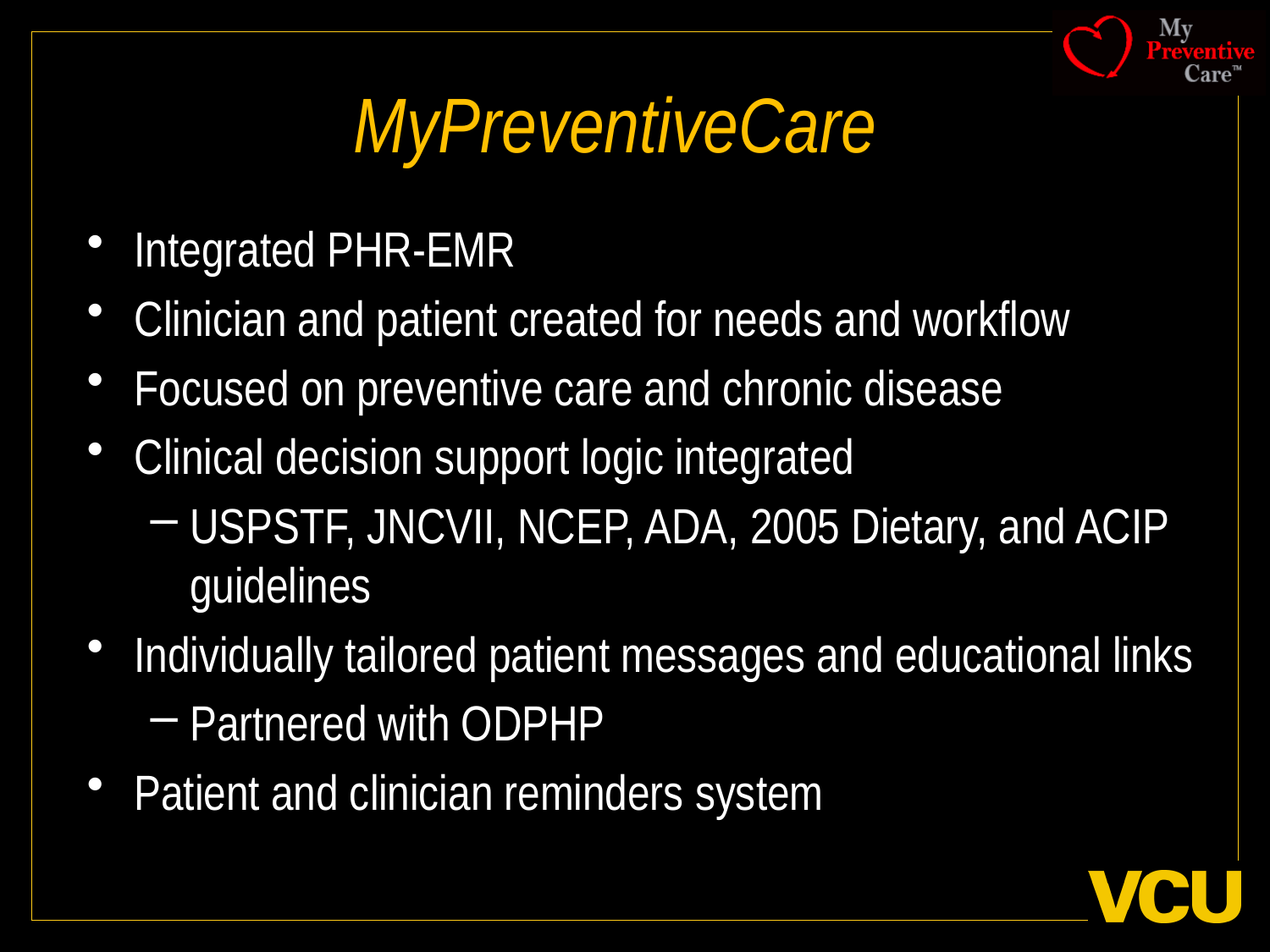

# MyPreventiveCare
Integrated PHR-EMR
Clinician and patient created for needs and workflow
Focused on preventive care and chronic disease
Clinical decision support logic integrated
USPSTF, JNCVII, NCEP, ADA, 2005 Dietary, and ACIP guidelines
Individually tailored patient messages and educational links
Partnered with ODPHP
Patient and clinician reminders system